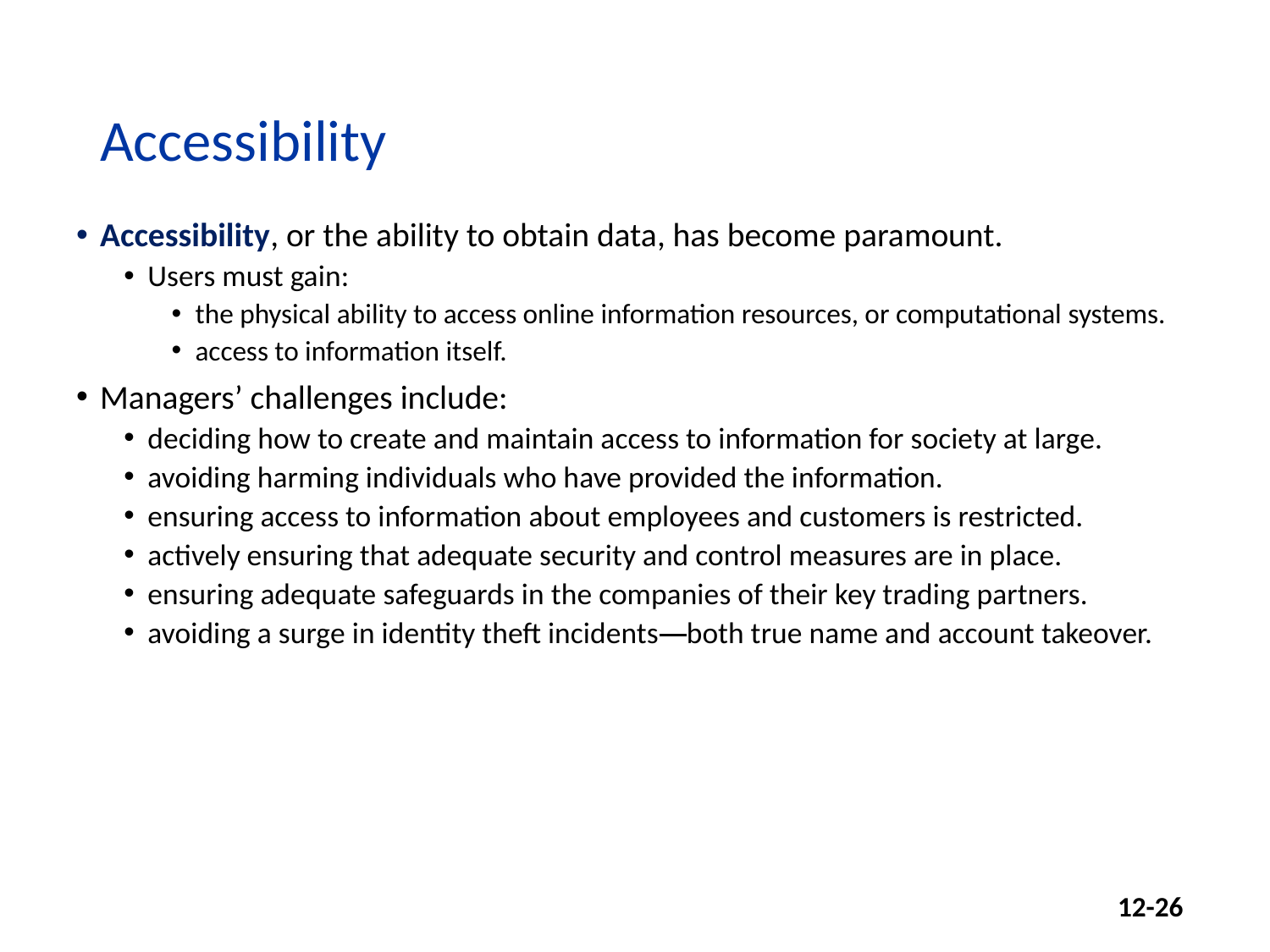

# Accessibility
Accessibility, or the ability to obtain data, has become paramount.
Users must gain:
the physical ability to access online information resources, or computational systems.
access to information itself.
Managers’ challenges include:
deciding how to create and maintain access to information for society at large.
avoiding harming individuals who have provided the information.
ensuring access to information about employees and customers is restricted.
actively ensuring that adequate security and control measures are in place.
ensuring adequate safeguards in the companies of their key trading partners.
avoiding a surge in identity theft incidents—both true name and account takeover.